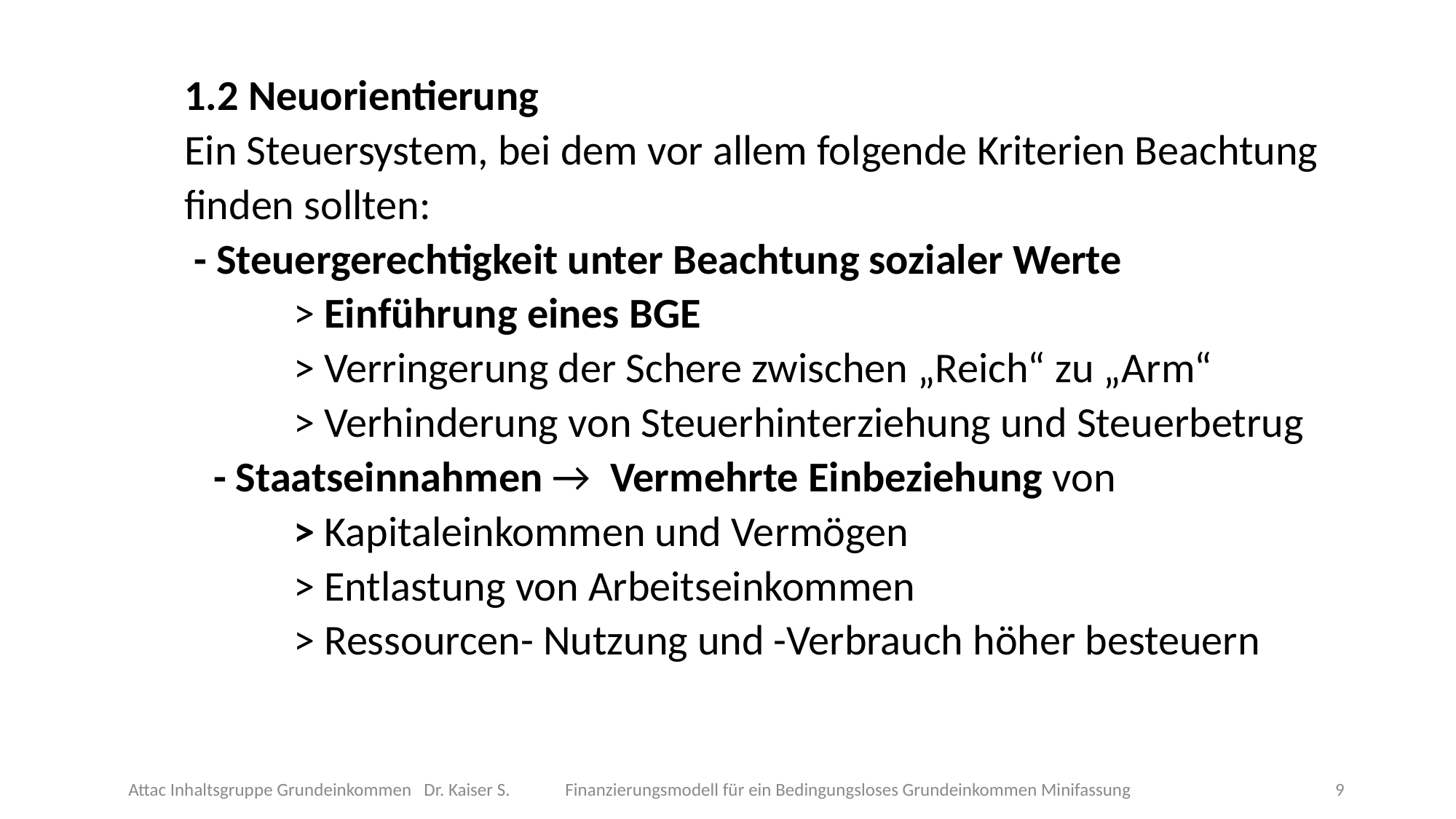

1.2 Neuorientierung
Ein Steuersystem, bei dem vor allem folgende Kriterien Beachtung
finden sollten:
 - Steuergerechtigkeit unter Beachtung sozialer Werte
	> Einführung eines BGE
	> Verringerung der Schere zwischen „Reich“ zu „Arm“
	> Verhinderung von Steuerhinterziehung und Steuerbetrug
   - Staatseinnahmen →  Vermehrte Einbeziehung von
	> Kapitaleinkommen und Vermögen
	> Entlastung von Arbeitseinkommen
	> Ressourcen- Nutzung und -Verbrauch höher besteuern
Attac Inhaltsgruppe Grundeinkommen   Dr. Kaiser S.	Finanzierungsmodell für ein Bedingungsloses Grundeinkommen Minifassung
9